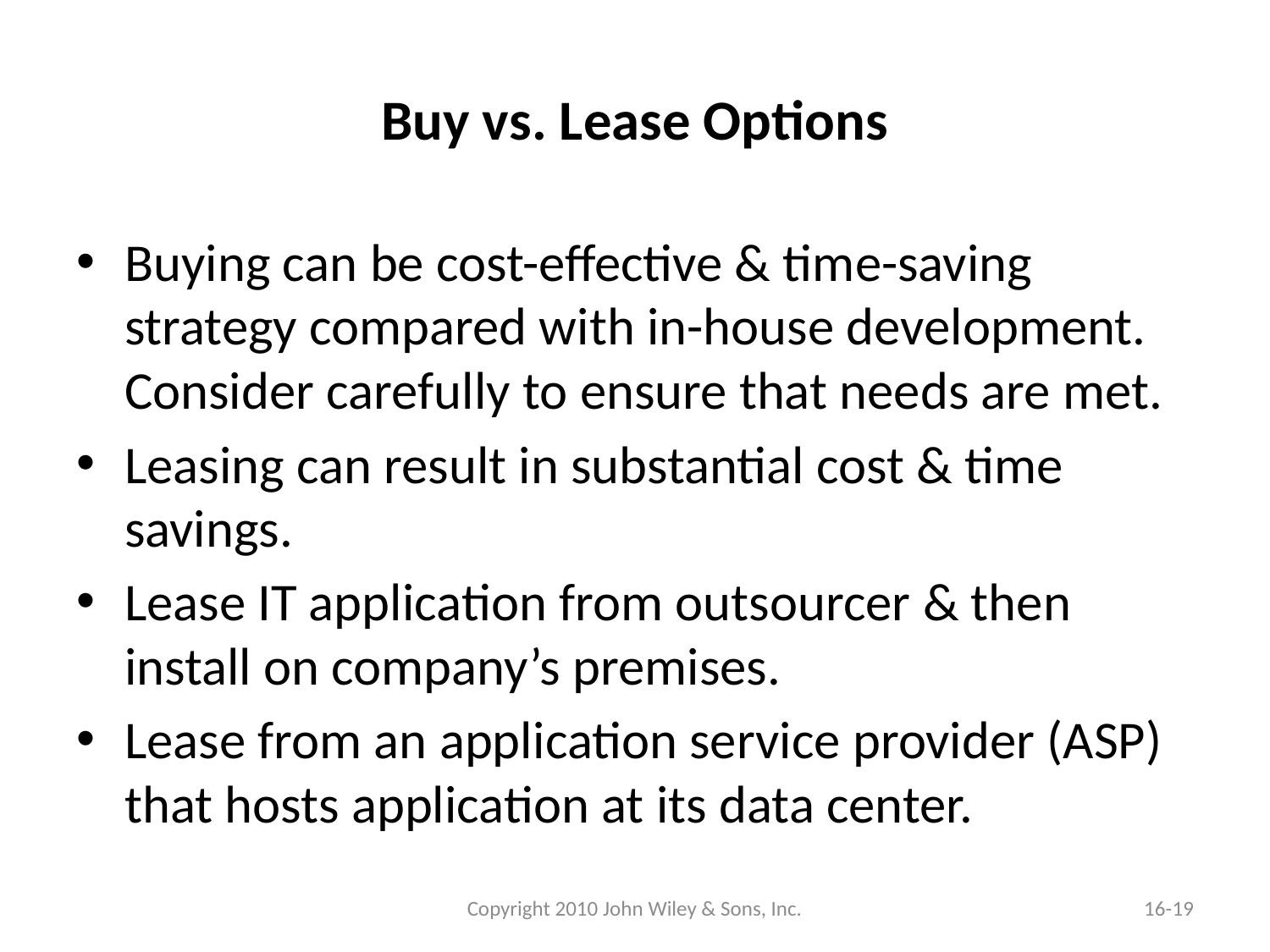

# Buy vs. Lease Options
Buying can be cost-effective & time-saving strategy compared with in-house development.  Consider carefully to ensure that needs are met.
Leasing can result in substantial cost & time savings.
Lease IT application from outsourcer & then install on company’s premises.
Lease from an application service provider (ASP) that hosts application at its data center.
Copyright 2010 John Wiley & Sons, Inc.
16-19